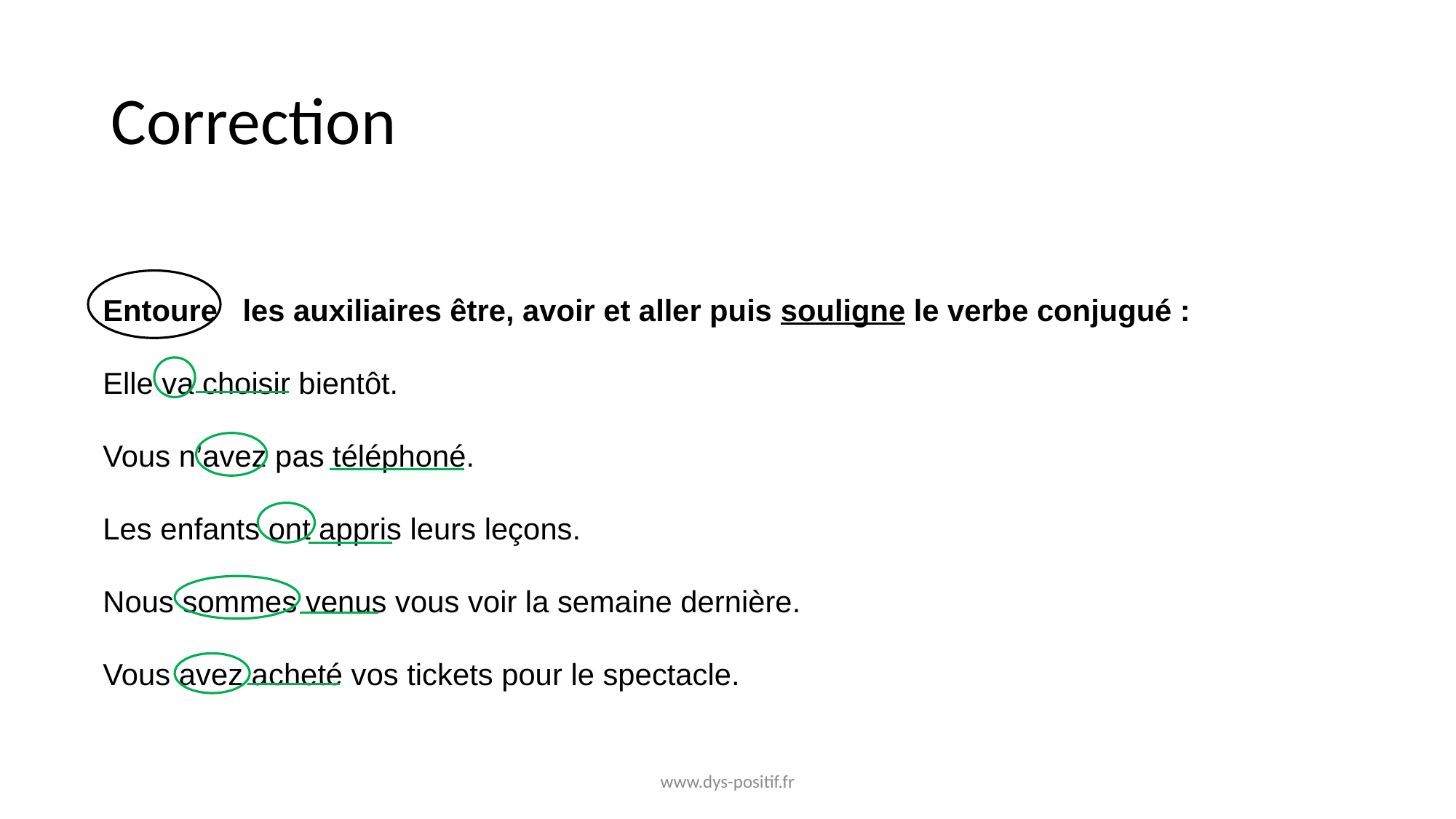

# Correction
Entoure   les auxiliaires être, avoir et aller puis souligne le verbe conjugué :
Elle va choisir bientôt.
Vous n’avez pas téléphoné.
Les enfants ont appris leurs leçons.
Nous sommes venus vous voir la semaine dernière.
Vous avez acheté vos tickets pour le spectacle.

www.dys-positif.fr